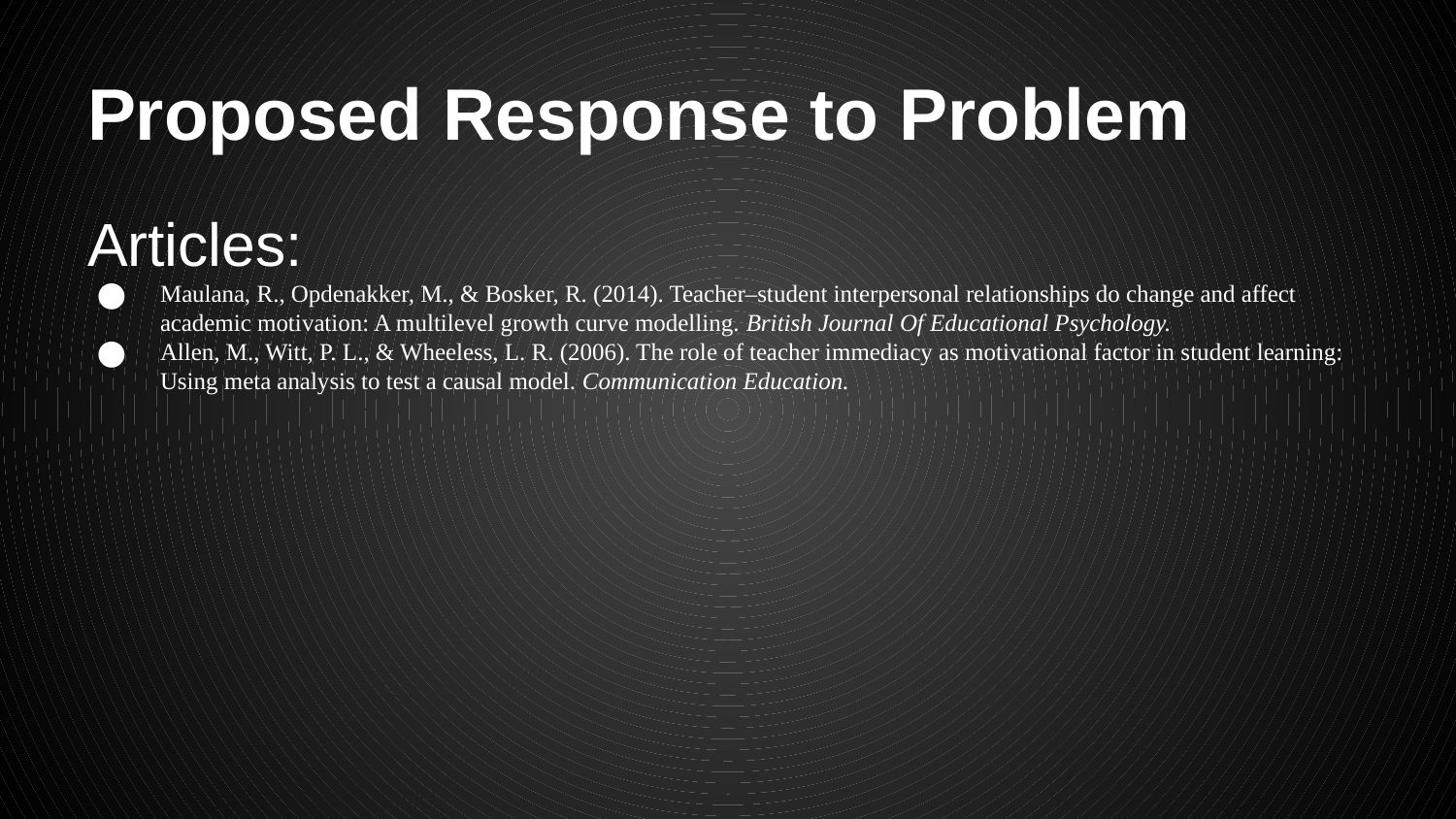

# Proposed Response to Problem
Articles:
Maulana, R., Opdenakker, M., & Bosker, R. (2014). Teacher–student interpersonal relationships do change and affect academic motivation: A multilevel growth curve modelling. British Journal Of Educational Psychology.
Allen, M., Witt, P. L., & Wheeless, L. R. (2006). The role of teacher immediacy as motivational factor in student learning: Using meta analysis to test a causal model. Communication Education.